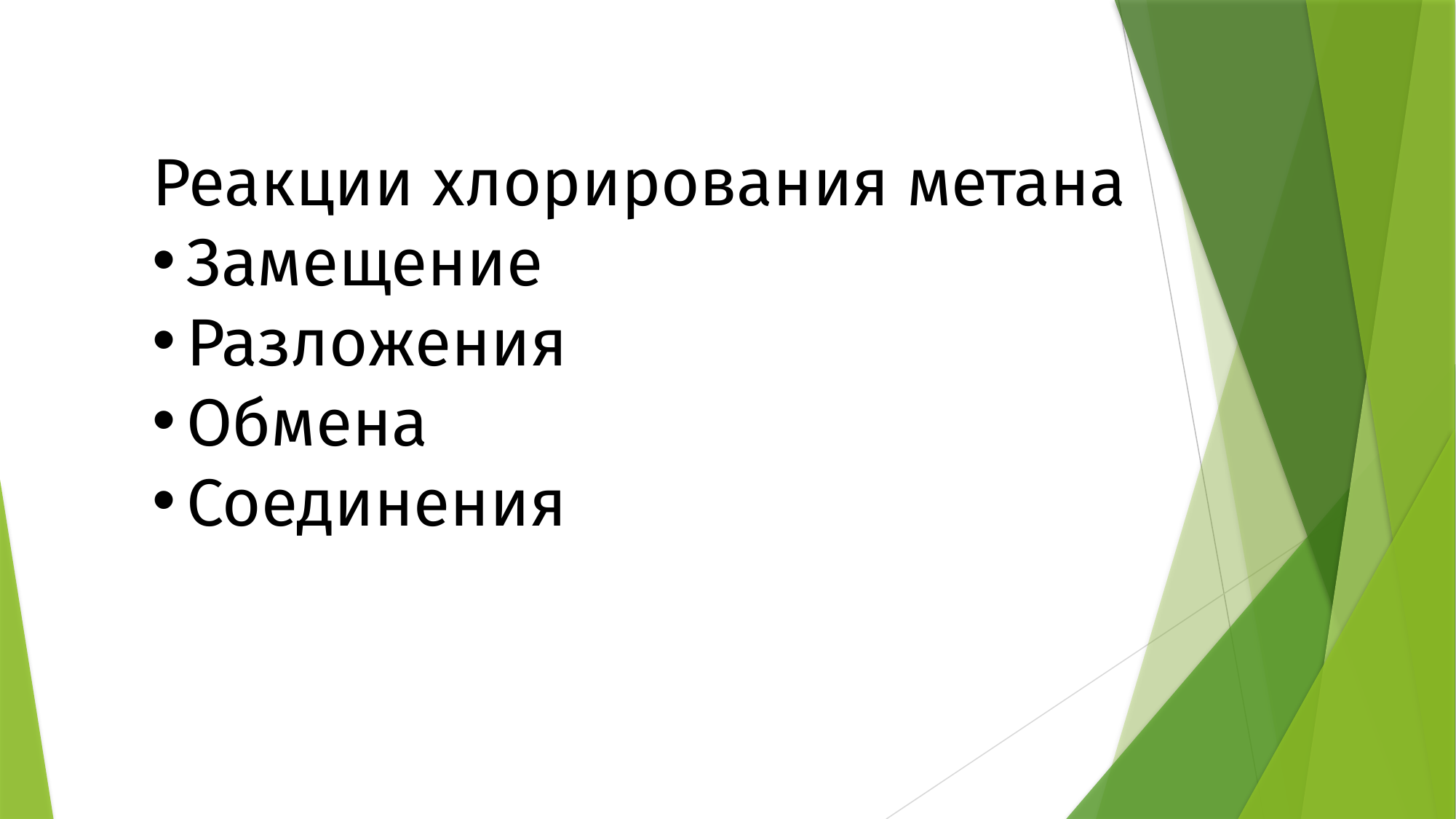

Реакции хлорирования метана
Замещение
Разложения
Обмена
Соединения